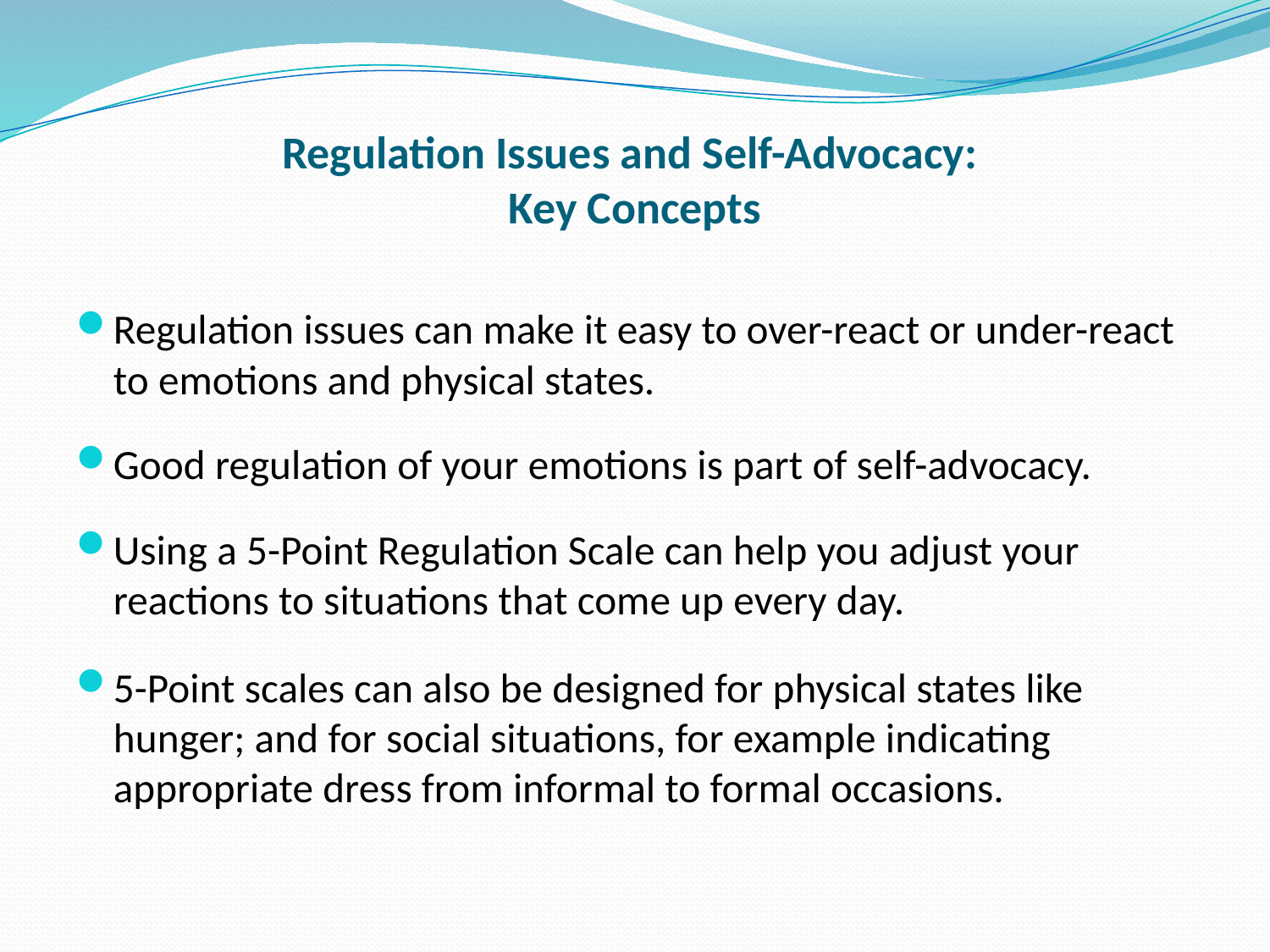

# Regulation Issues and Self-Advocacy: Key Concepts
Regulation issues can make it easy to over-react or under-react to emotions and physical states.

Good regulation of your emotions is part of self-advocacy.

Using a 5-Point Regulation Scale can help you adjust your reactions to situations that come up every day.

5-Point scales can also be designed for physical states like hunger; and for social situations, for example indicating appropriate dress from informal to formal occasions.